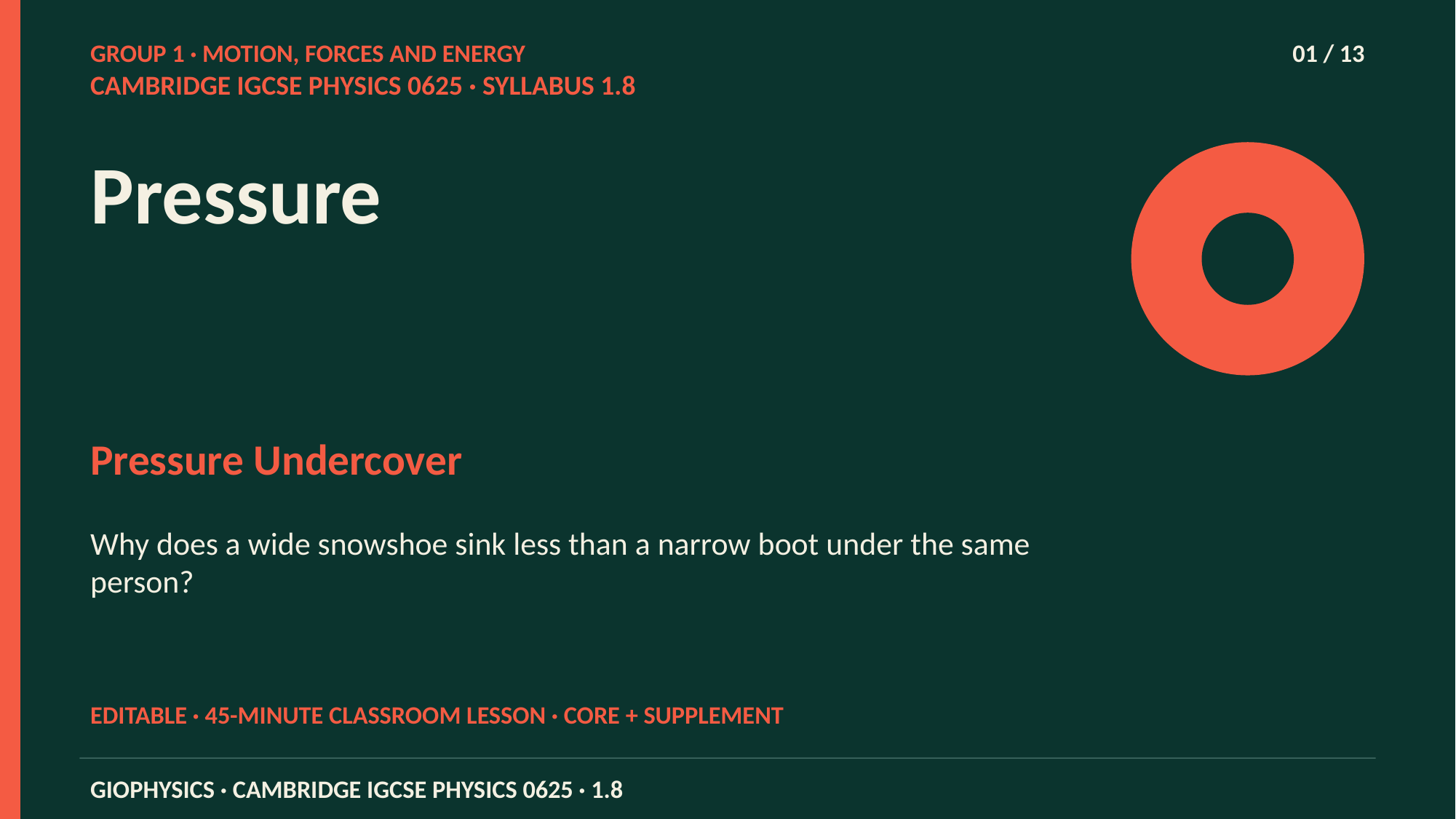

GROUP 1 · MOTION, FORCES AND ENERGY
01 / 13
CAMBRIDGE IGCSE PHYSICS 0625 · SYLLABUS 1.8
Pressure

Pressure Undercover
Why does a wide snowshoe sink less than a narrow boot under the same person?
EDITABLE · 45-MINUTE CLASSROOM LESSON · CORE + SUPPLEMENT

GIOPHYSICS · CAMBRIDGE IGCSE PHYSICS 0625 · 1.8